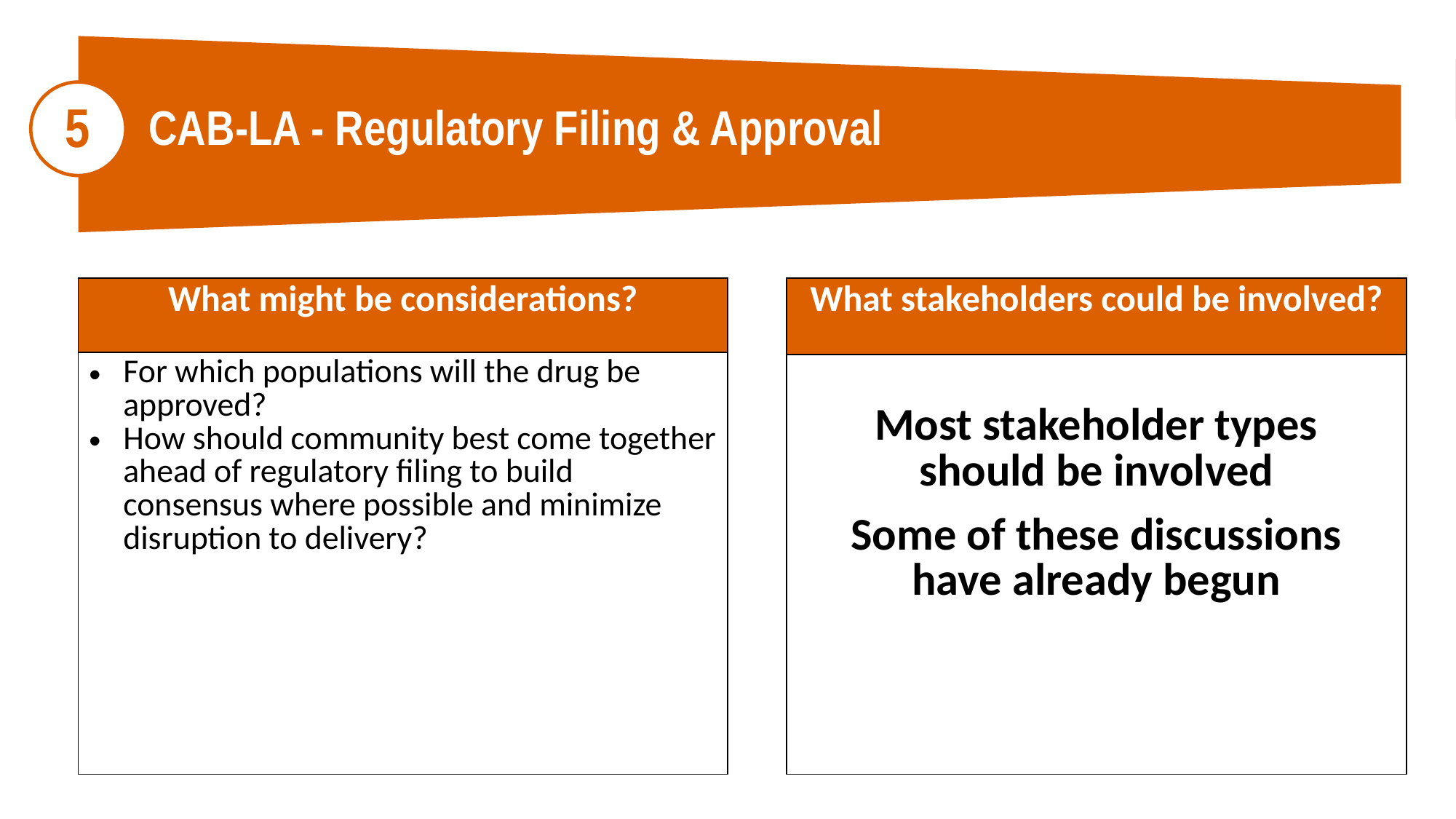

5
CAB-LA - Regulatory Filing & Approval
| What might be considerations? |
| --- |
| For which populations will the drug be approved? How should community best come together ahead of regulatory filing to build consensus where possible and minimize disruption to delivery? |
| What stakeholders could be involved? |
| --- |
| Most stakeholder types should be involved Some of these discussions have already begun |